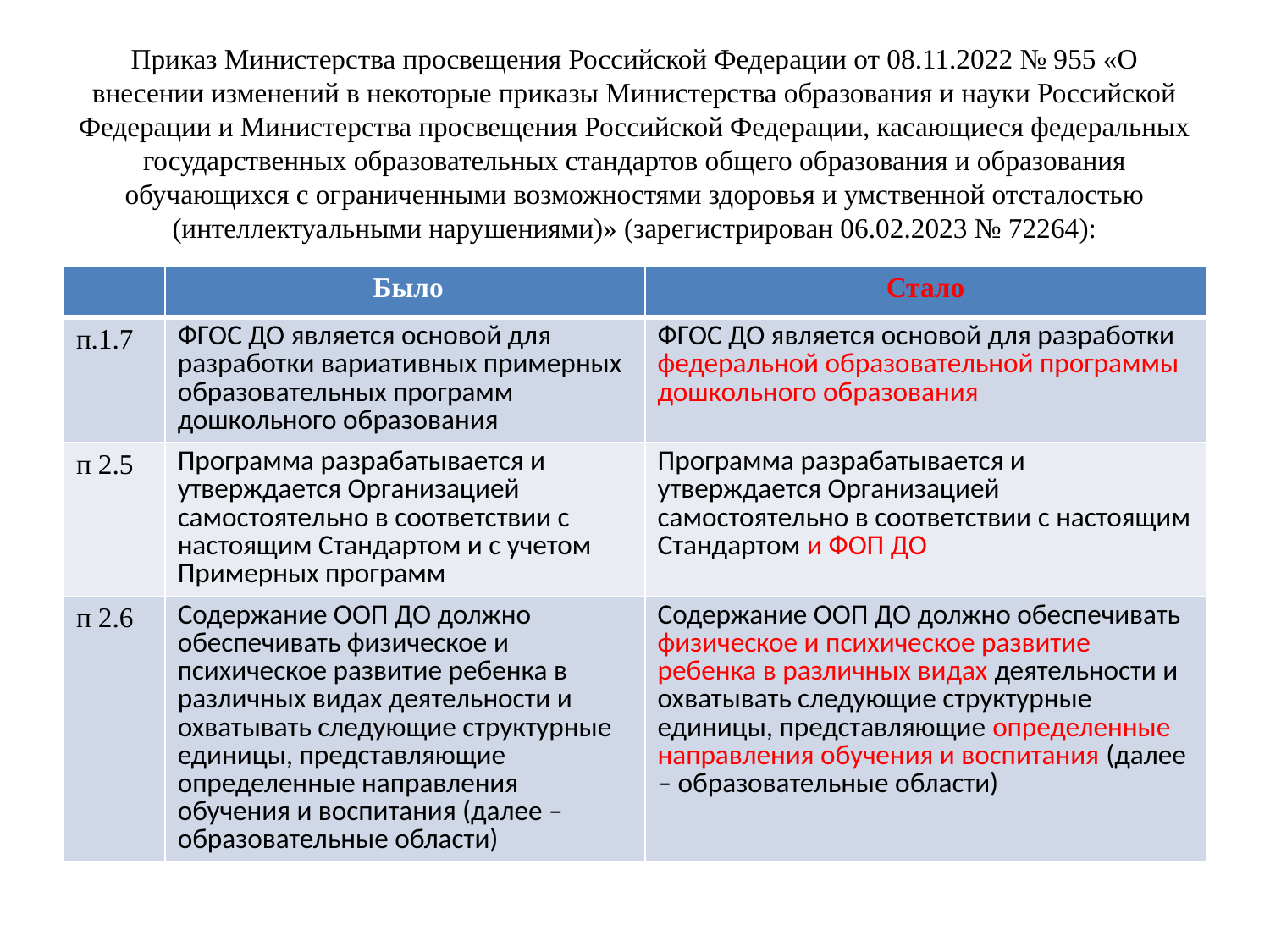

# Приказ Министерства просвещения Российской Федерации от 08.11.2022 № 955 «О внесении изменений в некоторые приказы Министерства образования и науки Российской Федерации и Министерства просвещения Российской Федерации, касающиеся федеральных государственных образовательных стандартов общего образования и образования обучающихся с ограниченными возможностями здоровья и умственной отсталостью (интеллектуальными нарушениями)» (зарегистрирован 06.02.2023 № 72264):
|  | Было | Стало |
| --- | --- | --- |
| п.1.7 | ФГОС ДО является основой для разработки вариативных примерных образовательных программ дошкольного образования | ФГОС ДО является основой для разработки федеральной образовательной программы дошкольного образования |
| п 2.5 | Программа разрабатывается и утверждается Организацией самостоятельно в соответствии с настоящим Стандартом и с учетом Примерных программ | Программа разрабатывается и утверждается Организацией самостоятельно в соответствии с настоящим Стандартом и ФОП ДО |
| п 2.6 | Содержание ООП ДО должно обеспечивать физическое и психическое развитие ребенка в различных видах деятельности и охватывать следующие структурные единицы, представляющие определенные направления обучения и воспитания (далее – образовательные области) | Содержание ООП ДО должно обеспечивать физическое и психическое развитие ребенка в различных видах деятельности и охватывать следующие структурные единицы, представляющие определенные направления обучения и воспитания (далее – образовательные области) |